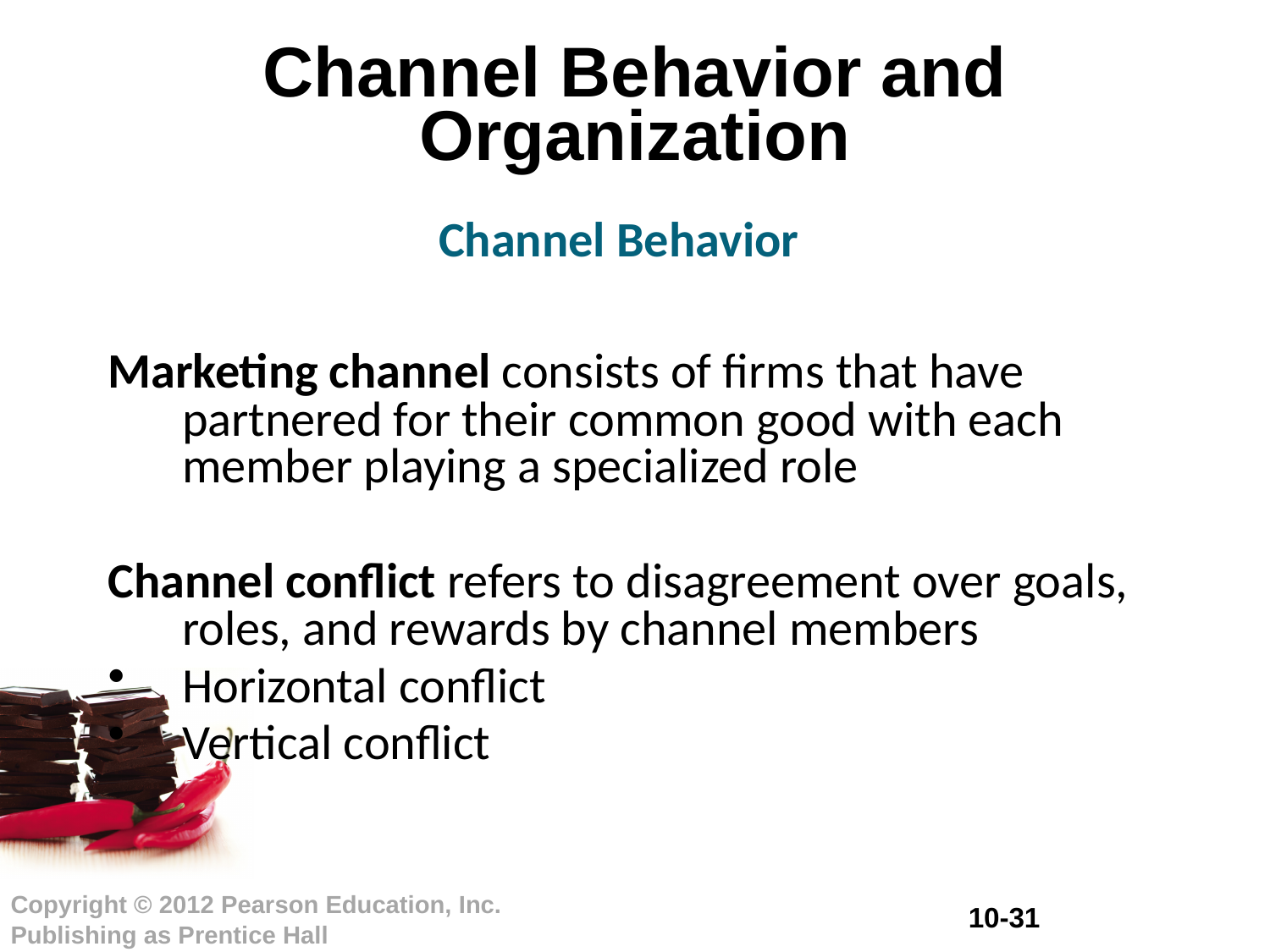

# Channel Behavior and Organization
Channel Behavior

Marketing channel consists of firms that have partnered for their common good with each member playing a specialized role

Channel conflict refers to disagreement over goals, roles, and rewards by channel members
Horizontal conflict
Vertical conflict